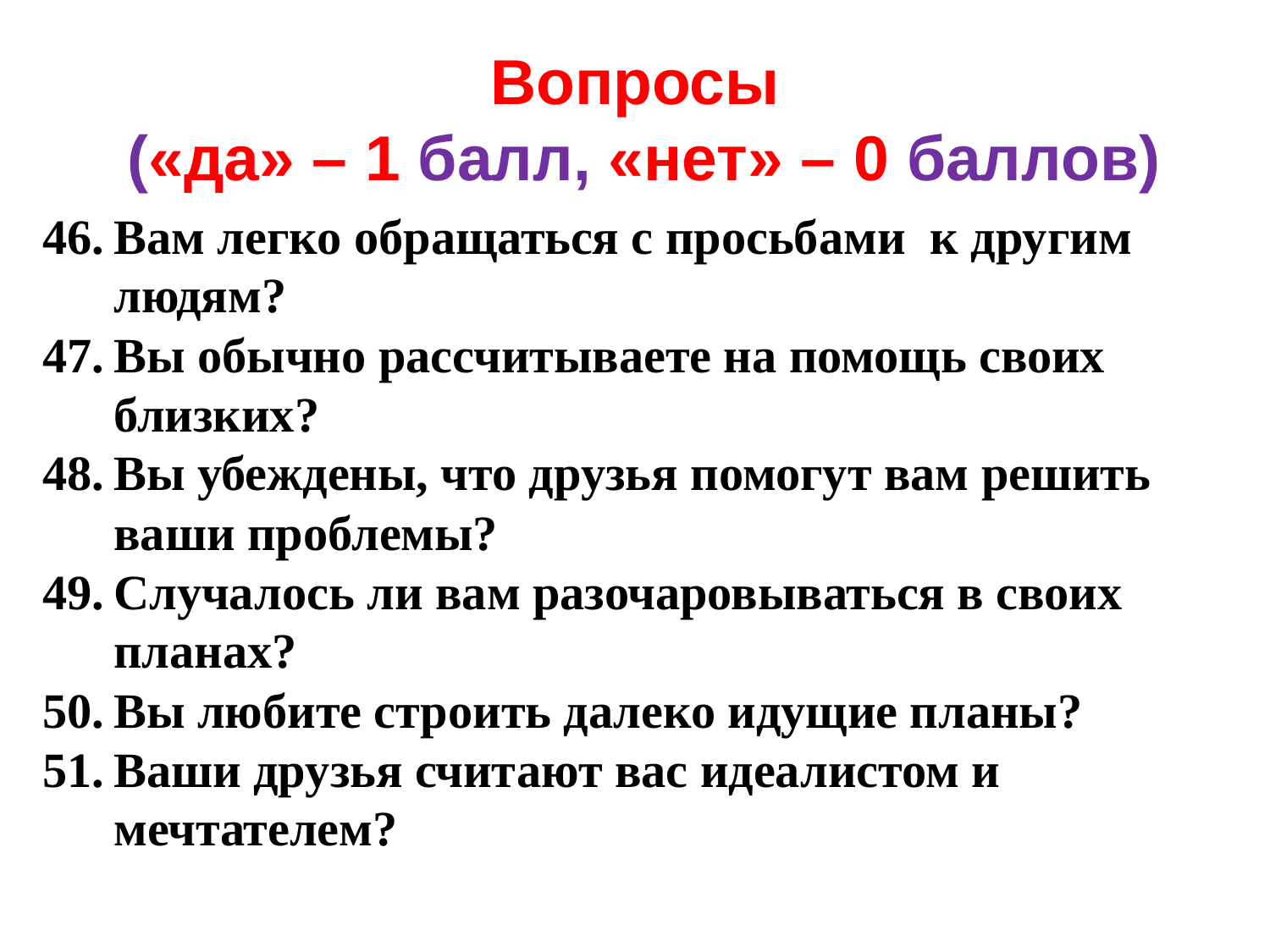

# Вопросы («да» – 1 балл, «нет» – 0 баллов)
Вам легко обращаться с просьбами  к другим людям?
Вы обычно рассчитываете на помощь своих близких?
Вы убеждены, что друзья помогут вам решить ваши проблемы?
Случалось ли вам разочаровываться в своих планах?
Вы любите строить далеко идущие планы?
Ваши друзья считают вас идеалистом и мечтателем?